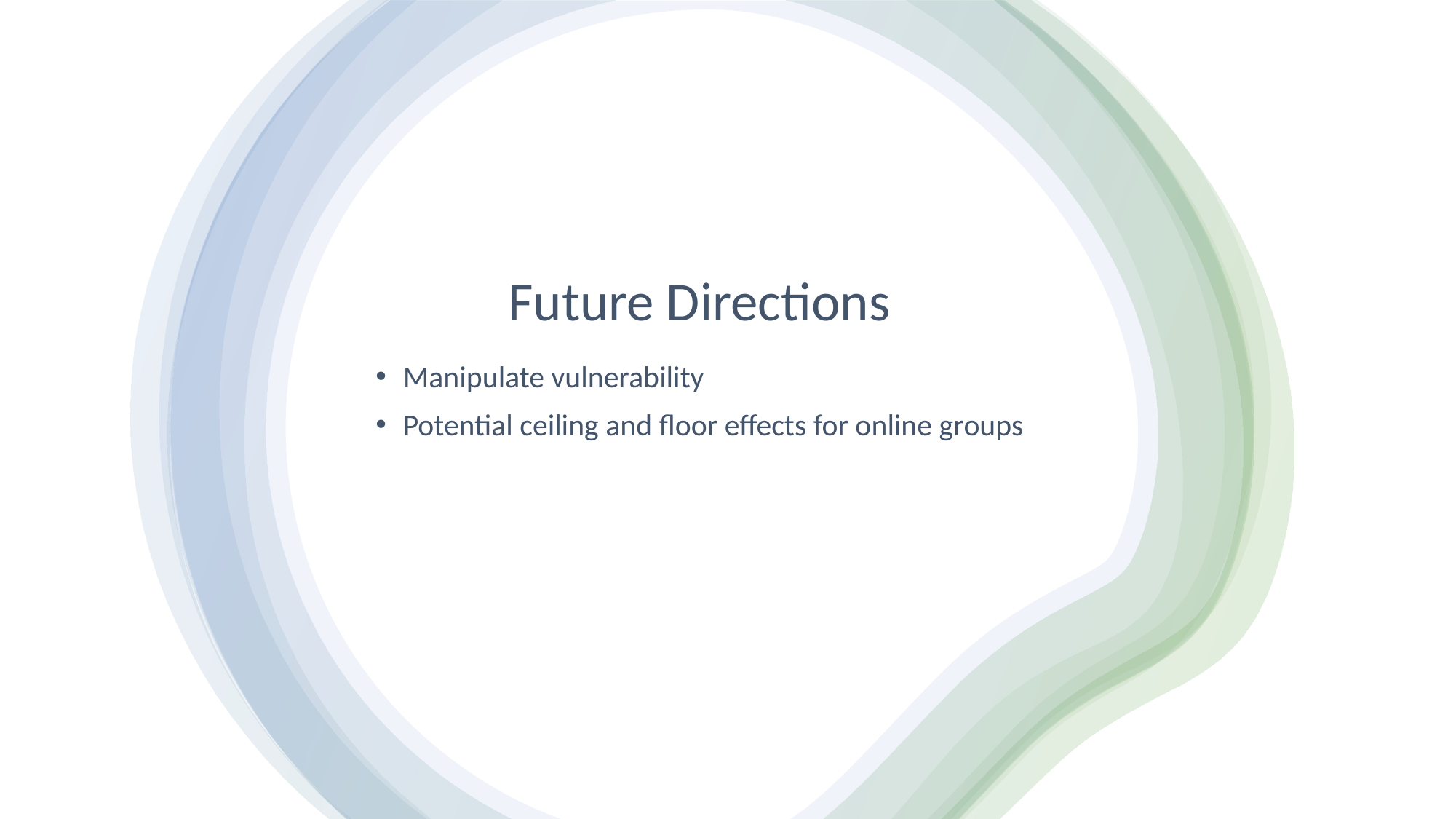

# Future Directions
Manipulate vulnerability
Potential ceiling and floor effects for online groups